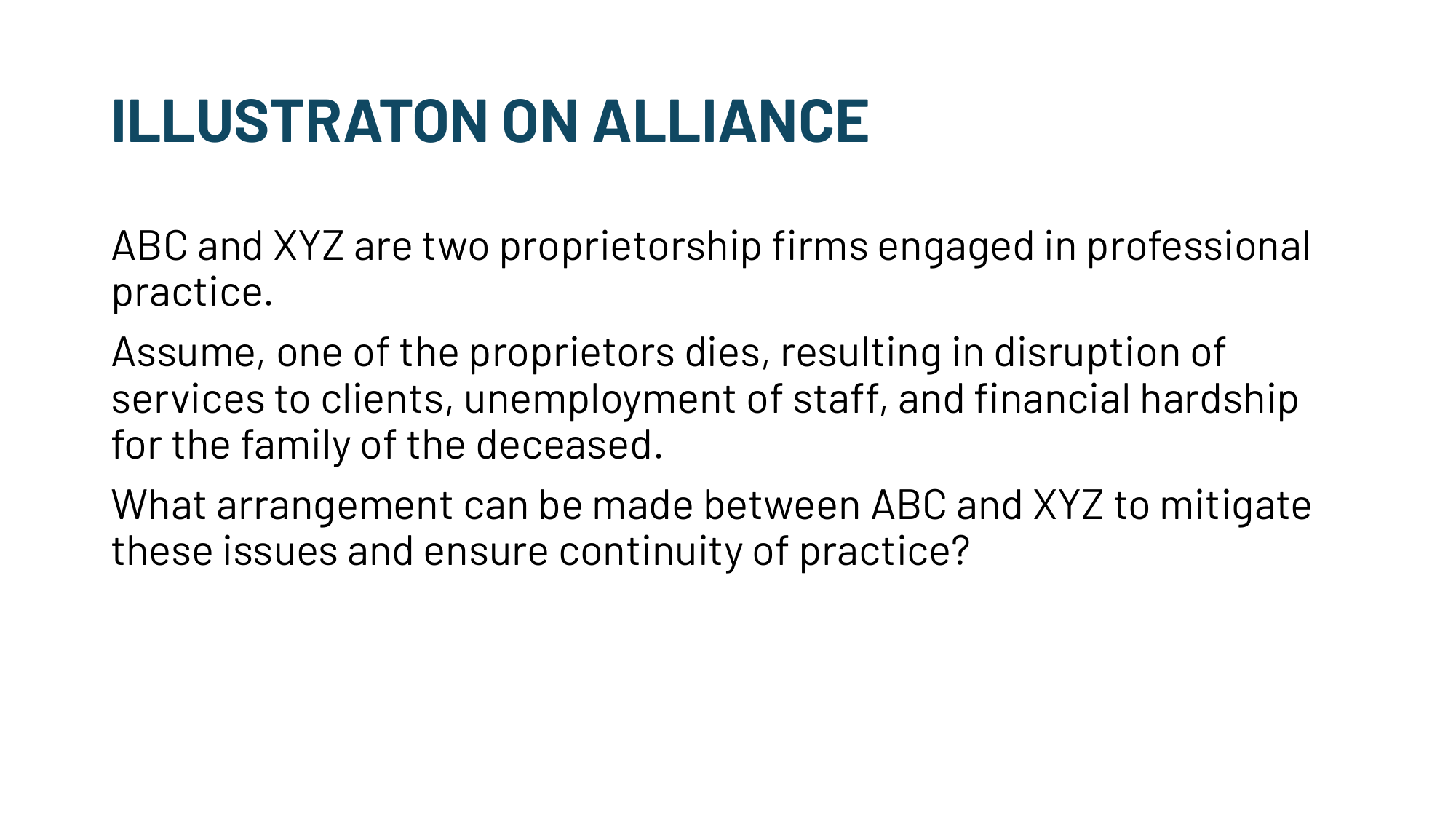

# ILLUSTRATON ON ALLIANCE
ABC and XYZ are two proprietorship firms engaged in professional practice.
Assume, one of the proprietors dies, resulting in disruption of services to clients, unemployment of staff, and financial hardship for the family of the deceased.
What arrangement can be made between ABC and XYZ to mitigate these issues and ensure continuity of practice?